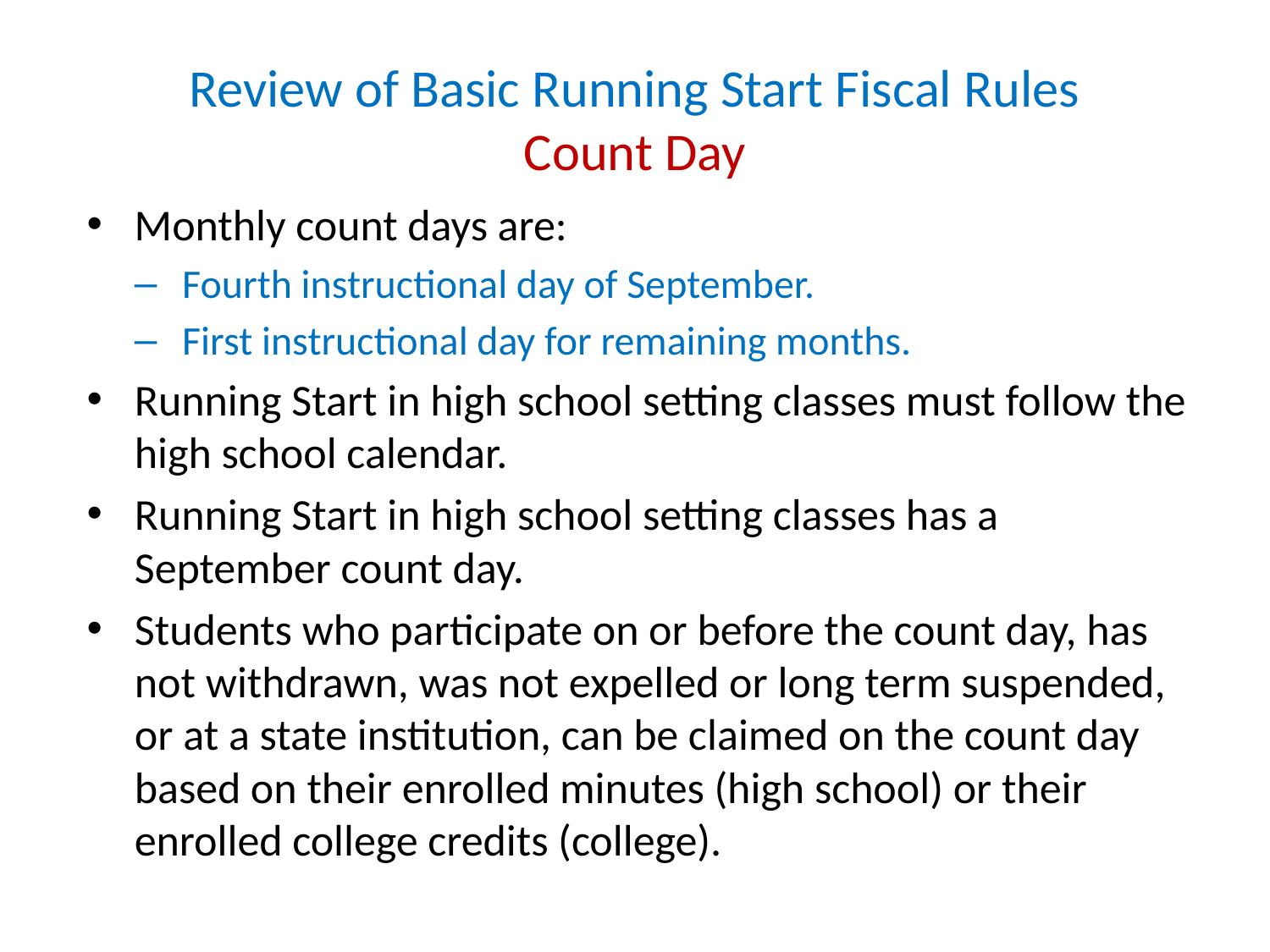

# Review of Basic Running Start Fiscal Rules Count Day
Monthly count days are:
Fourth instructional day of September.
First instructional day for remaining months.
Running Start in high school setting classes must follow the high school calendar.
Running Start in high school setting classes has a September count day.
Students who participate on or before the count day, has not withdrawn, was not expelled or long term suspended, or at a state institution, can be claimed on the count day based on their enrolled minutes (high school) or their enrolled college credits (college).